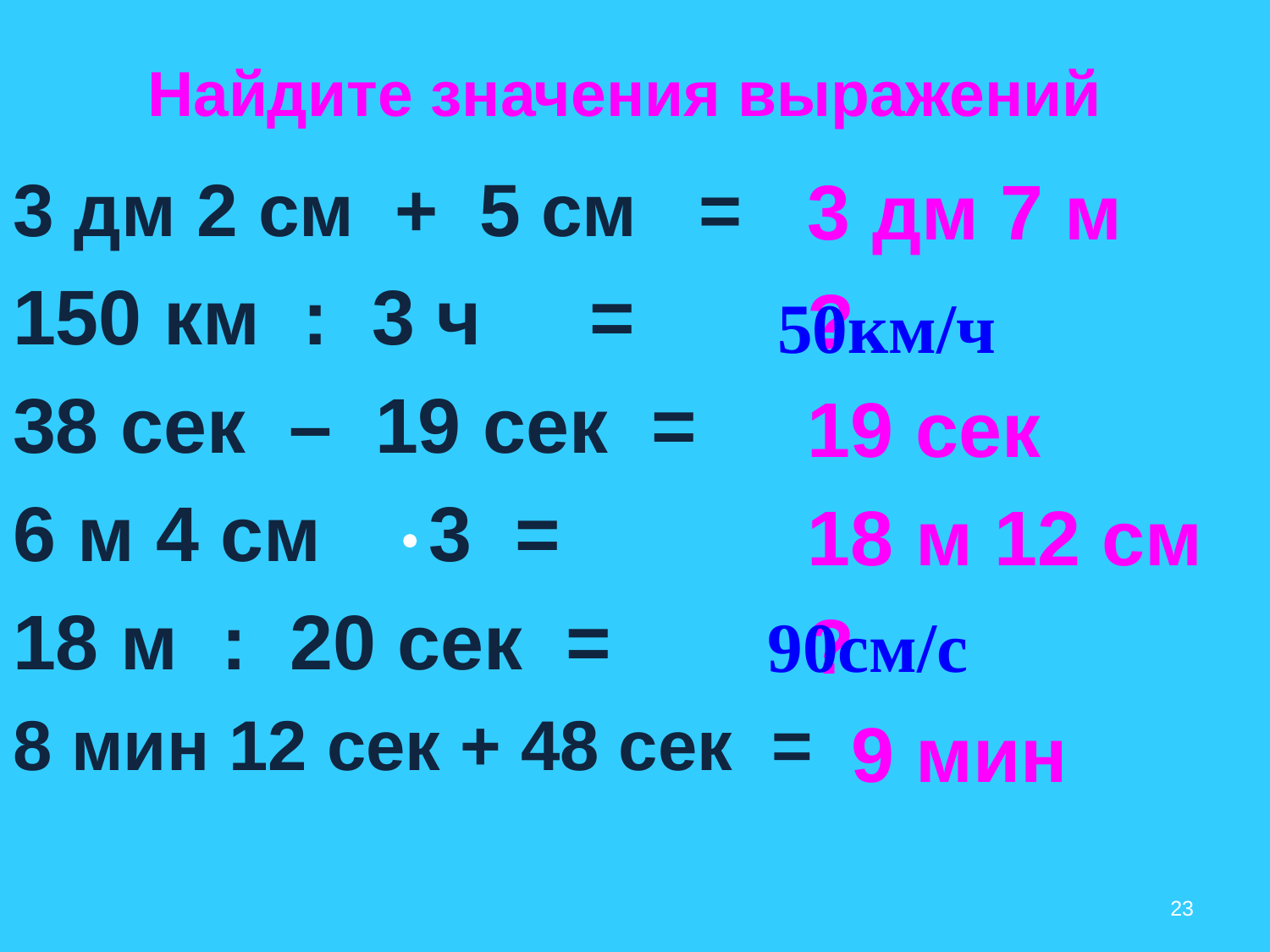

Найдите значения выражений
3 дм 2 см  +  5 см   =
150 км  :  3 ч     =
38 сек  –  19 сек  =
6 м 4 см     3  =
18 м  :  20 сек  =
8 мин 12 сек + 48 сек  =
3 дм 7 м
?
19 сек
18 м 12 см
?
  9 мин
50км/ч

90см/с

23